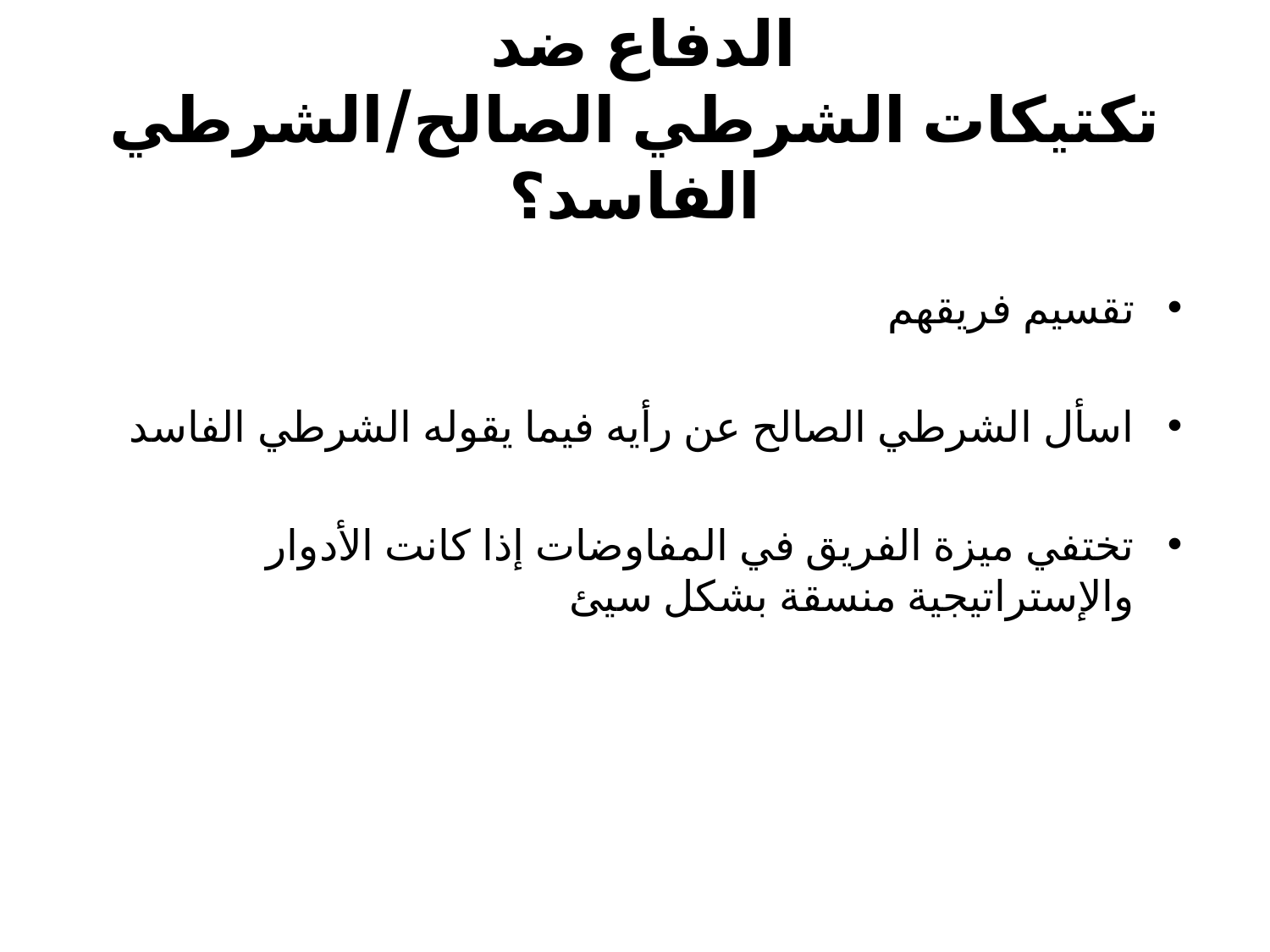

# الدفاع ضد تكتيكات الشرطي الصالح/الشرطي الفاسد؟
تقسيم فريقهم

اسأل الشرطي الصالح عن رأيه فيما يقوله الشرطي الفاسد

تختفي ميزة الفريق في المفاوضات إذا كانت الأدوار والإستراتيجية منسقة بشكل سيئ